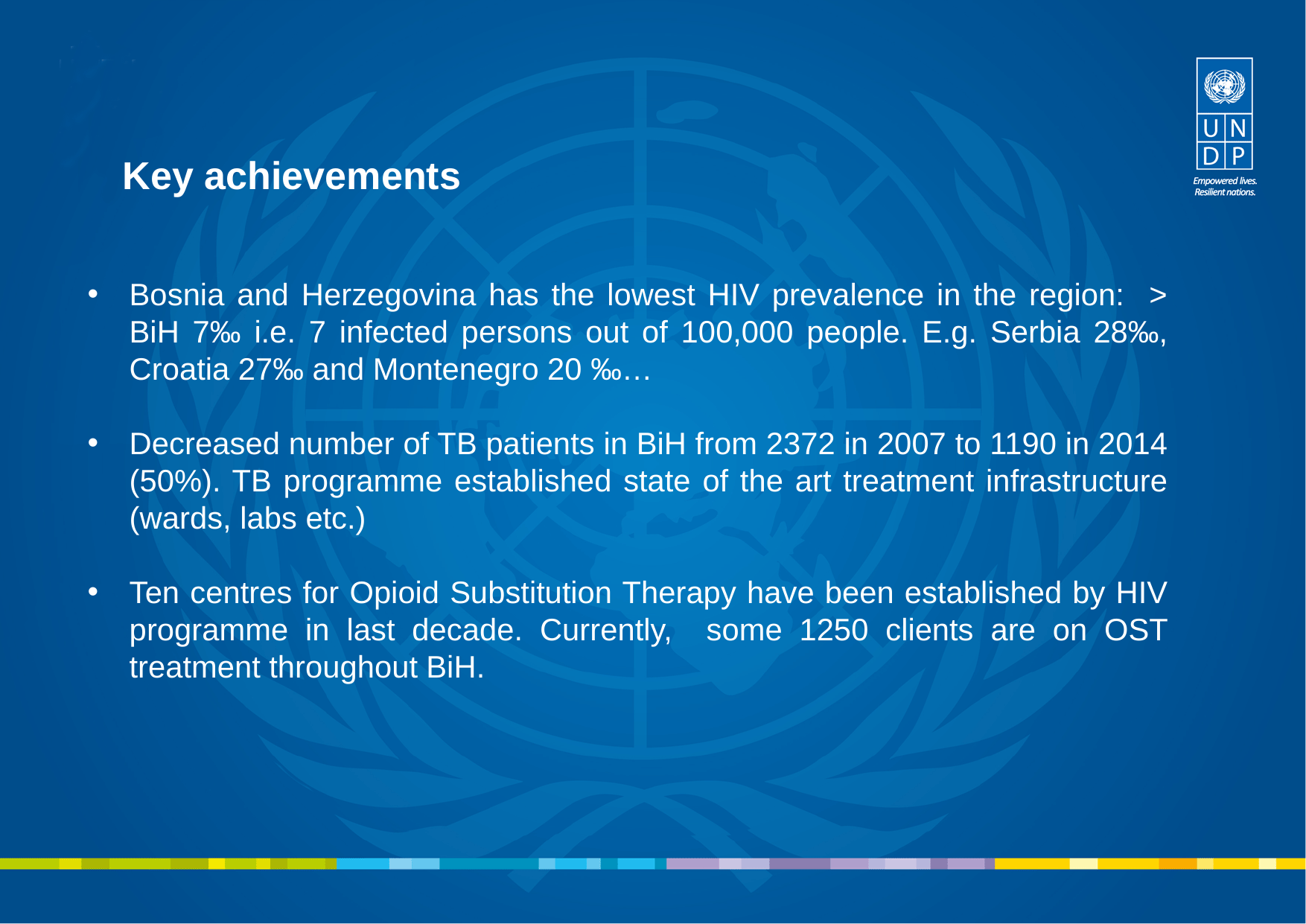

Key achievements
Bosnia and Herzegovina has the lowest HIV prevalence in the region:  > BiH 7‰ i.e. 7 infected persons out of 100,000 people. E.g. Serbia 28‰, Croatia 27‰ and Montenegro 20 ‰…

Decreased number of TB patients in BiH from 2372 in 2007 to 1190 in 2014 (50%). TB programme established state of the art treatment infrastructure (wards, labs etc.)

Ten centres for Opioid Substitution Therapy have been established by HIV programme in last decade. Currently,  some 1250 clients are on OST treatment throughout BiH.